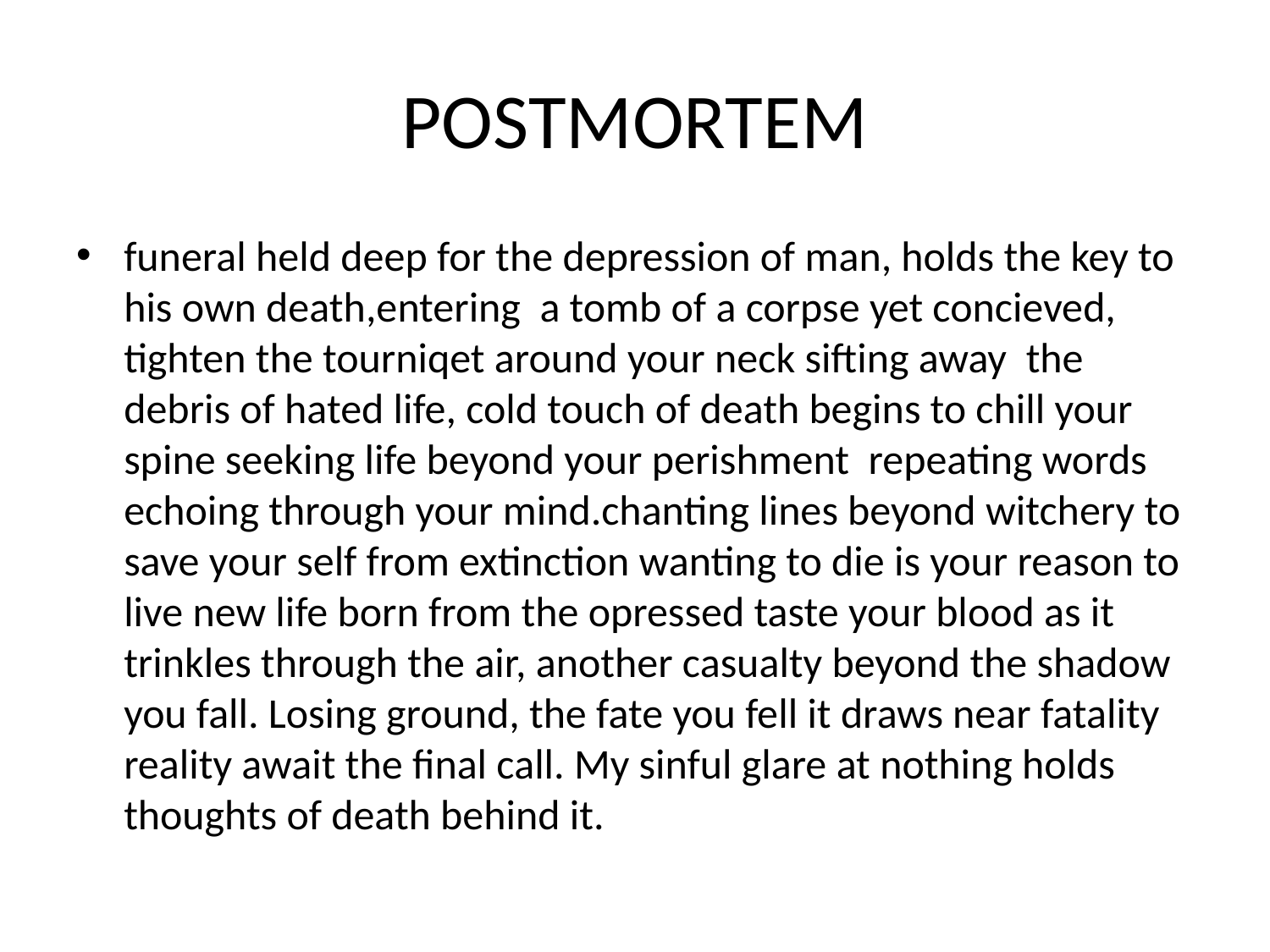

# POSTMORTEM
funeral held deep for the depression of man, holds the key to his own death,entering  a tomb of a corpse yet concieved, tighten the tourniqet around your neck sifting away  the debris of hated life, cold touch of death begins to chill your spine seeking life beyond your perishment  repeating words echoing through your mind.chanting lines beyond witchery to save your self from extinction wanting to die is your reason to live new life born from the opressed taste your blood as it trinkles through the air, another casualty beyond the shadow you fall. Losing ground, the fate you fell it draws near fatality reality await the final call. My sinful glare at nothing holds thoughts of death behind it.